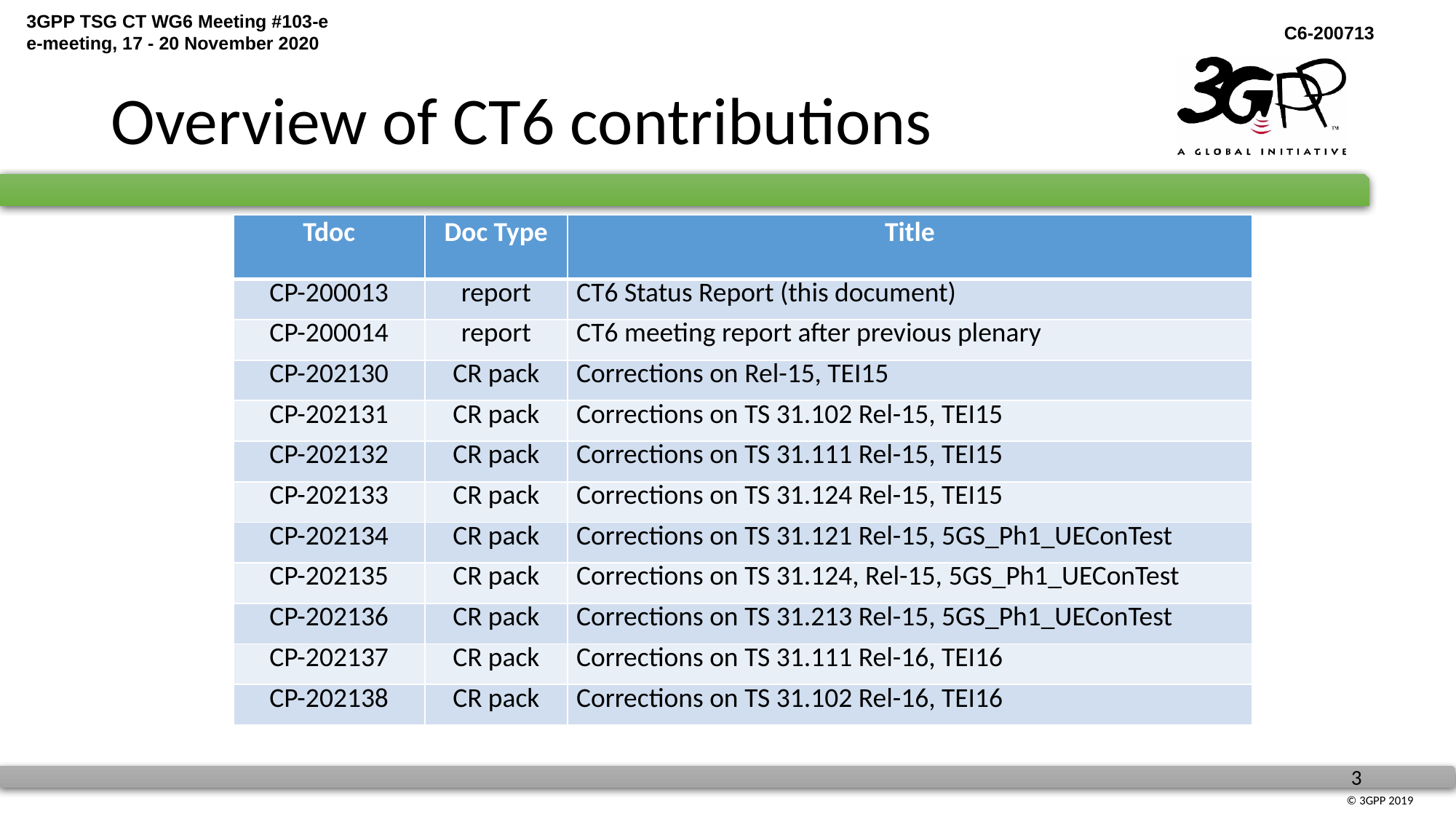

# Overview of CT6 contributions
| Tdoc | Doc Type | Title |
| --- | --- | --- |
| CP-200013 | report | CT6 Status Report (this document) |
| CP-200014 | report | CT6 meeting report after previous plenary |
| CP-202130 | CR pack | Corrections on Rel-15, TEI15 |
| CP-202131 | CR pack | Corrections on TS 31.102 Rel-15, TEI15 |
| CP-202132 | CR pack | Corrections on TS 31.111 Rel-15, TEI15 |
| CP-202133 | CR pack | Corrections on TS 31.124 Rel-15, TEI15 |
| CP-202134 | CR pack | Corrections on TS 31.121 Rel-15, 5GS\_Ph1\_UEConTest |
| CP-202135 | CR pack | Corrections on TS 31.124, Rel-15, 5GS\_Ph1\_UEConTest |
| CP-202136 | CR pack | Corrections on TS 31.213 Rel-15, 5GS\_Ph1\_UEConTest |
| CP-202137 | CR pack | Corrections on TS 31.111 Rel-16, TEI16 |
| CP-202138 | CR pack | Corrections on TS 31.102 Rel-16, TEI16 |